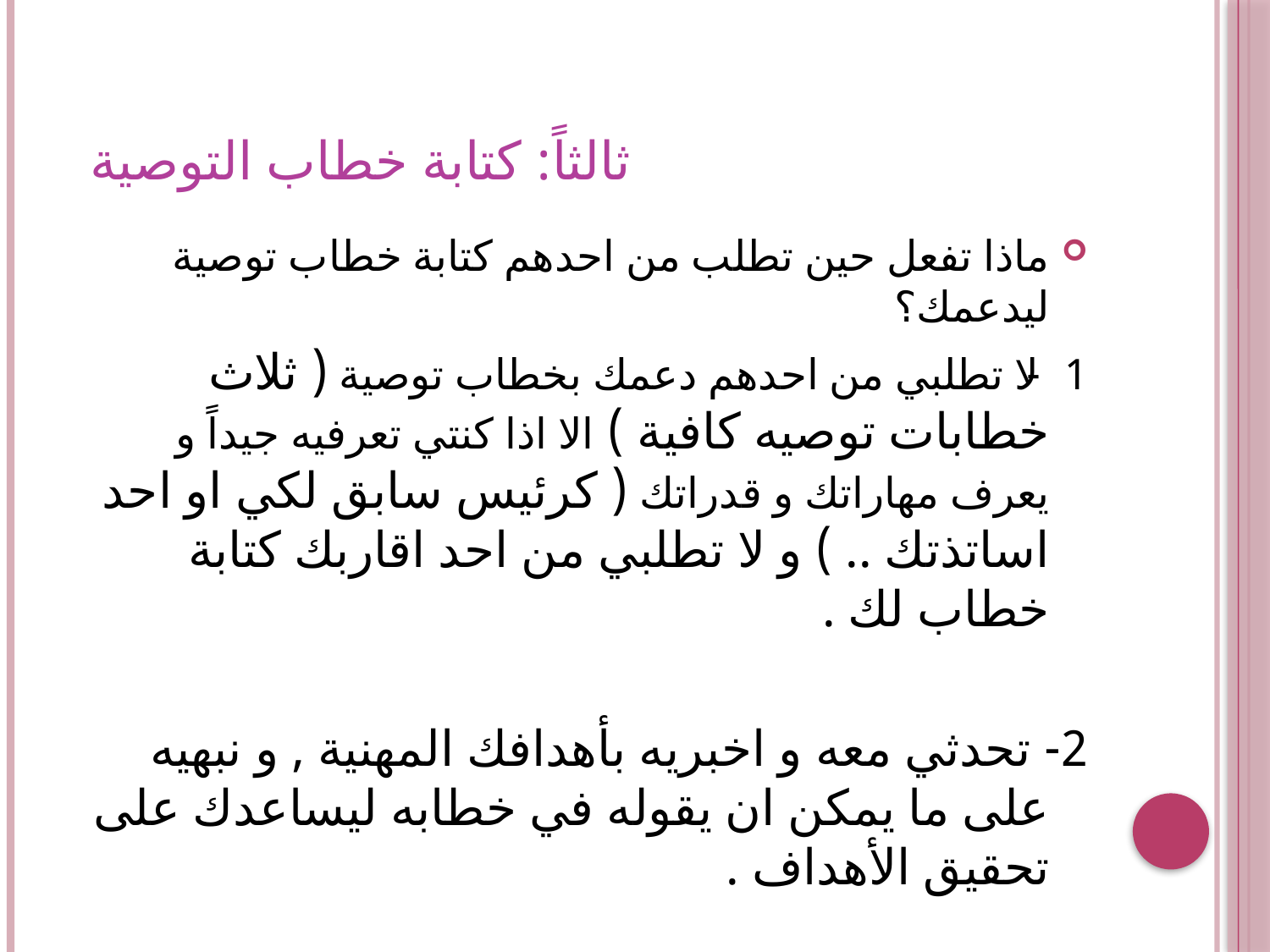

# ثالثاً: كتابة خطاب التوصية
ماذا تفعل حين تطلب من احدهم كتابة خطاب توصية ليدعمك؟
1- لا تطلبي من احدهم دعمك بخطاب توصية ( ثلاث خطابات توصيه كافية ) الا اذا كنتي تعرفيه جيداً و يعرف مهاراتك و قدراتك ( كرئيس سابق لكي او احد اساتذتك .. ) و لا تطلبي من احد اقاربك كتابة خطاب لك .

2- تحدثي معه و اخبريه بأهدافك المهنية , و نبهيه على ما يمكن ان يقوله في خطابه ليساعدك على تحقيق الأهداف .